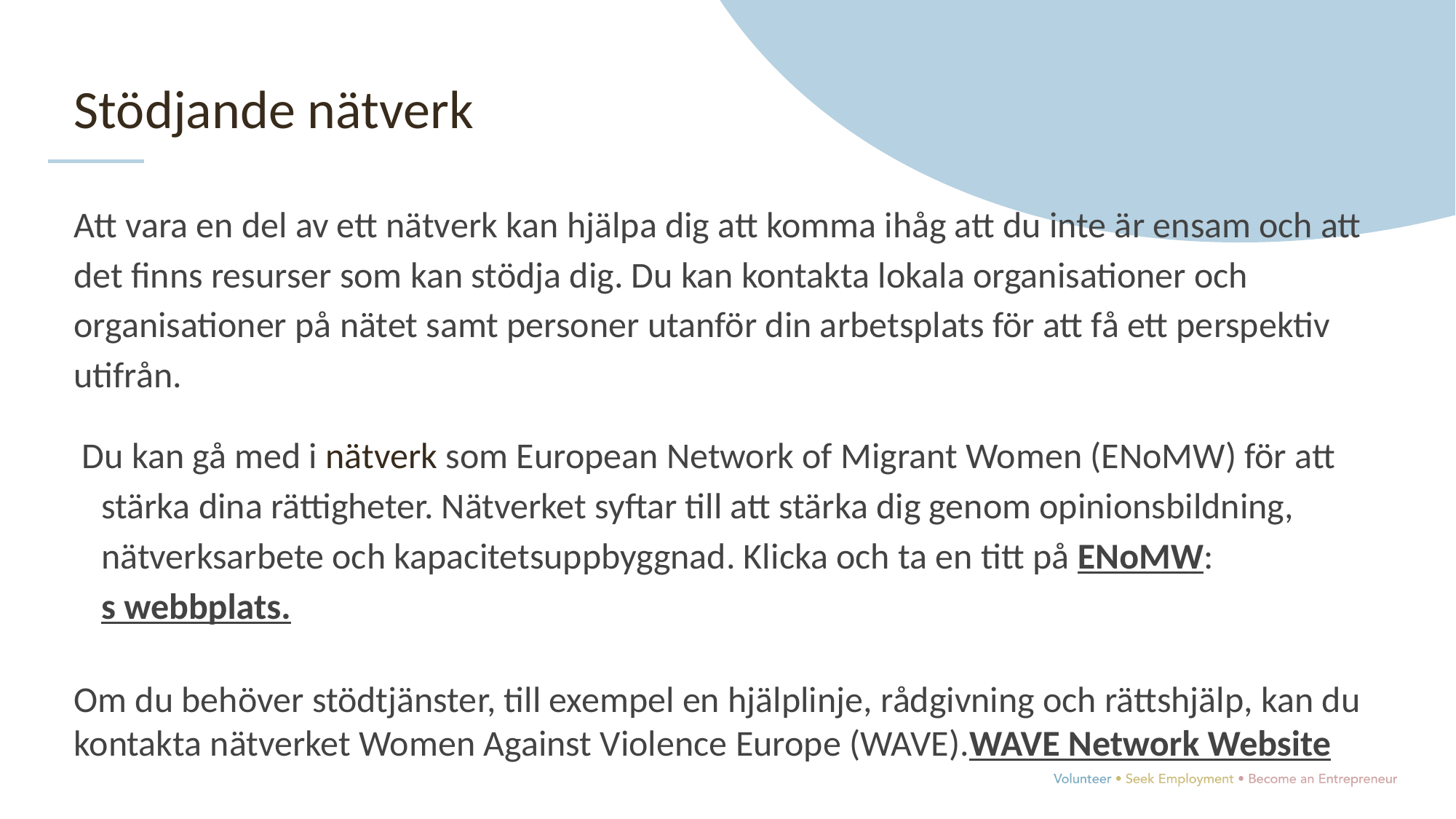

Stödjande nätverk

Att vara en del av ett nätverk kan hjälpa dig att komma ihåg att du inte är ensam och att det finns resurser som kan stödja dig. Du kan kontakta lokala organisationer och organisationer på nätet samt personer utanför din arbetsplats för att få ett perspektiv utifrån.
 Du kan gå med i nätverk som European Network of Migrant Women (ENoMW) för att stärka dina rättigheter. Nätverket syftar till att stärka dig genom opinionsbildning, nätverksarbete och kapacitetsuppbyggnad. Klicka och ta en titt på ENoMW:s webbplats.

Om du behöver stödtjänster, till exempel en hjälplinje, rådgivning och rättshjälp, kan du kontakta nätverket Women Against Violence Europe (WAVE).WAVE Network Website